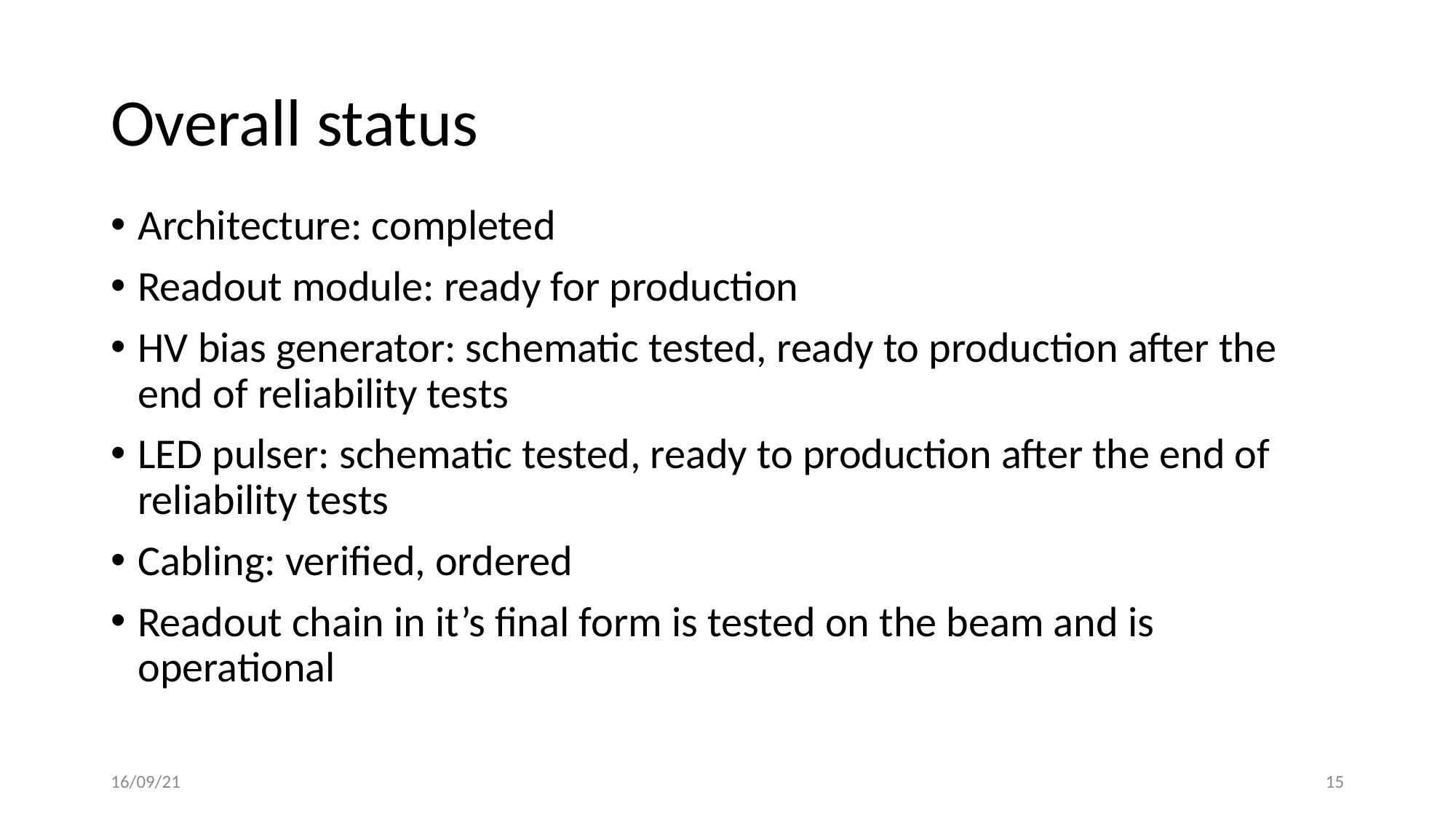

Overall status
Architecture: completed
Readout module: ready for production
HV bias generator: schematic tested, ready to production after the end of reliability tests
LED pulser: schematic tested, ready to production after the end of reliability tests
Cabling: verified, ordered
Readout chain in it’s final form is tested on the beam and is operational
16/09/21
15